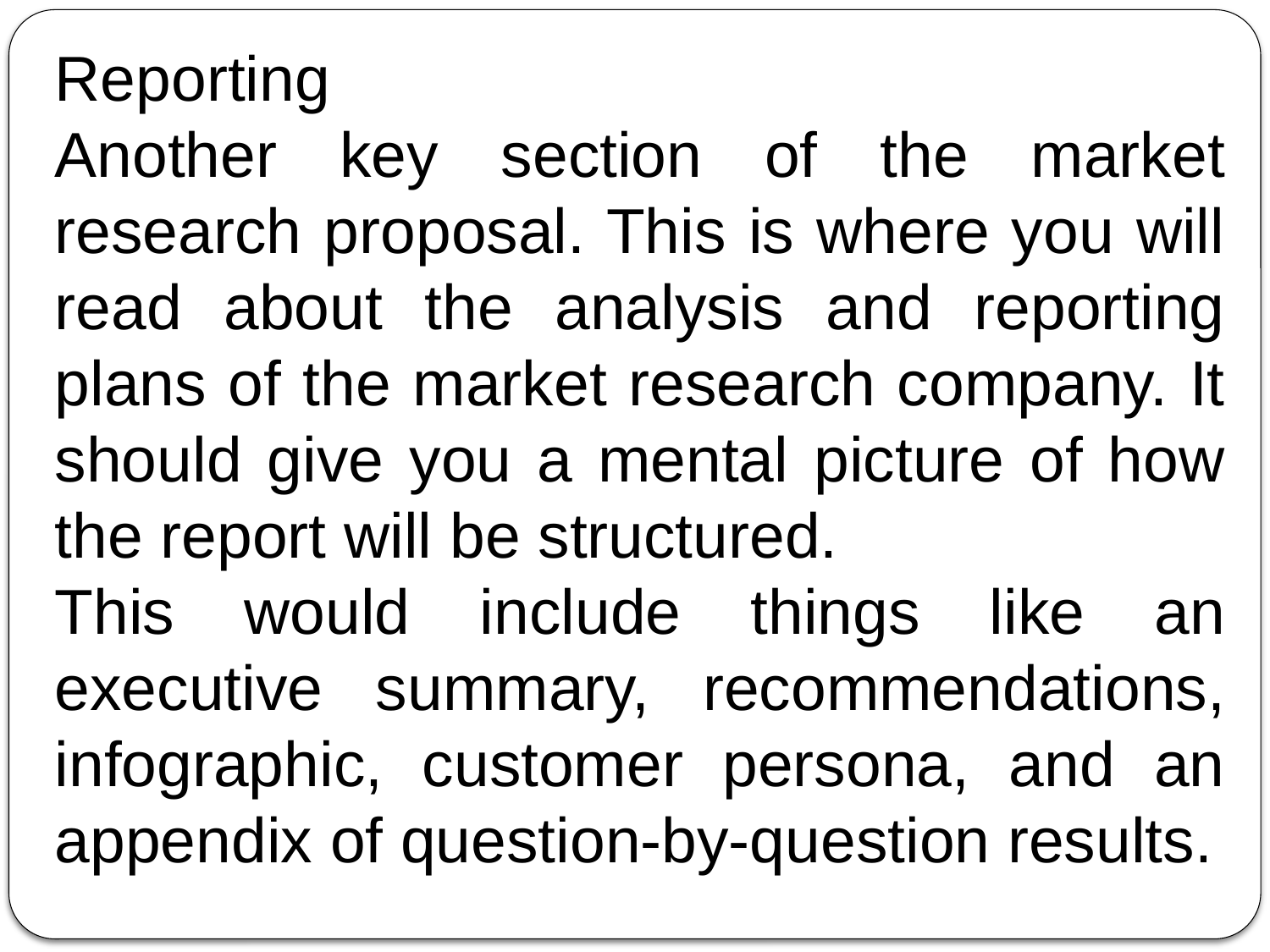

Reporting
Another key section of the market research proposal. This is where you will read about the analysis and reporting plans of the market research company. It should give you a mental picture of how the report will be structured.
This would include things like an executive summary, recommendations, infographic, customer persona, and an appendix of question-by-question results.